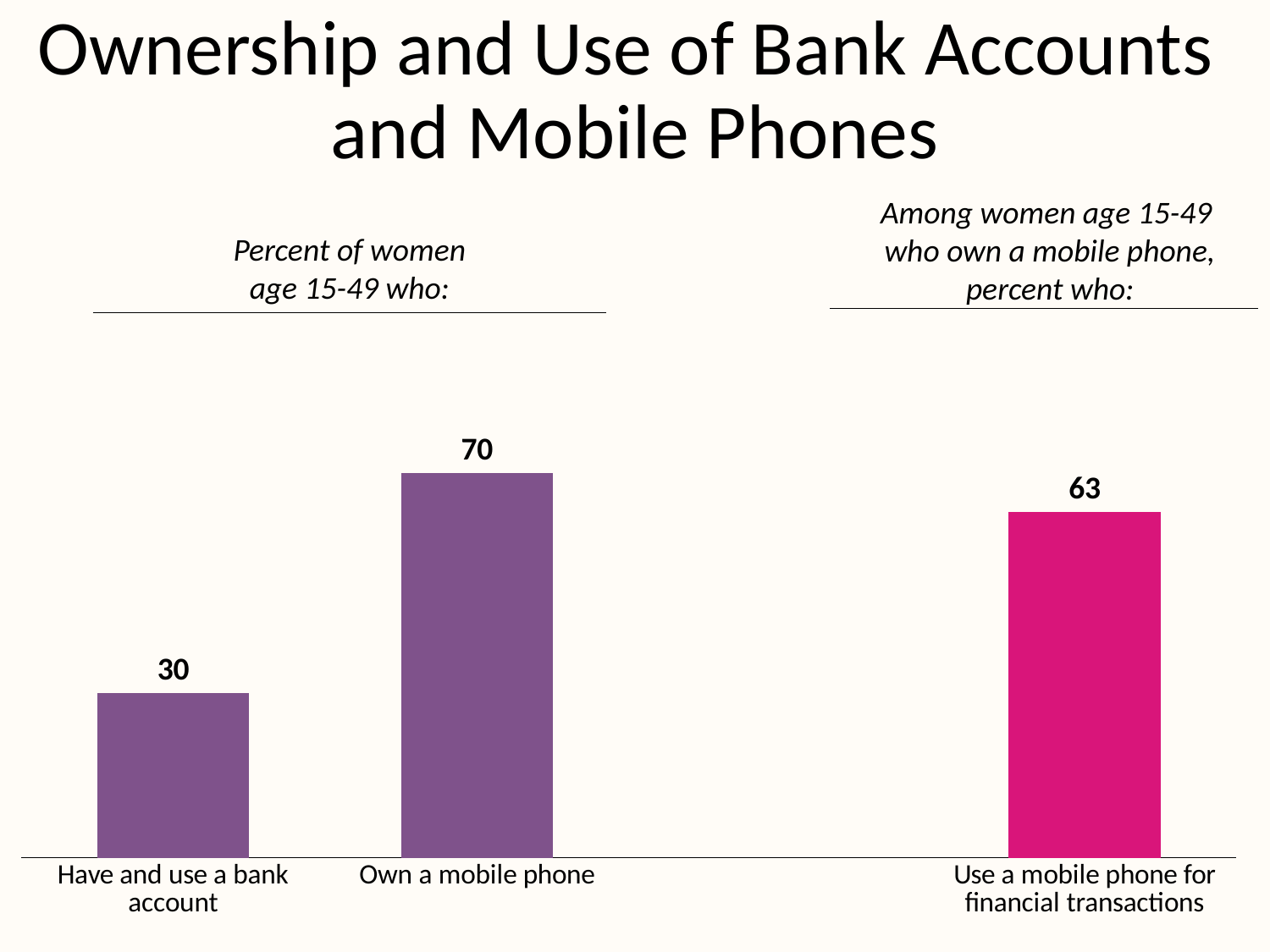

# Ownership and Use of Bank Accounts and Mobile Phones

### Chart

| Category | Women |
|---|---|
| Have and use a bank account | 30.0 |
| Own a mobile phone | 70.0 |
|  | None |
| Use a mobile phone for financial transactions | 63.0 |
Among women age 15-49
who own a mobile phone, percent who:
Percent of women
age 15-49 who: